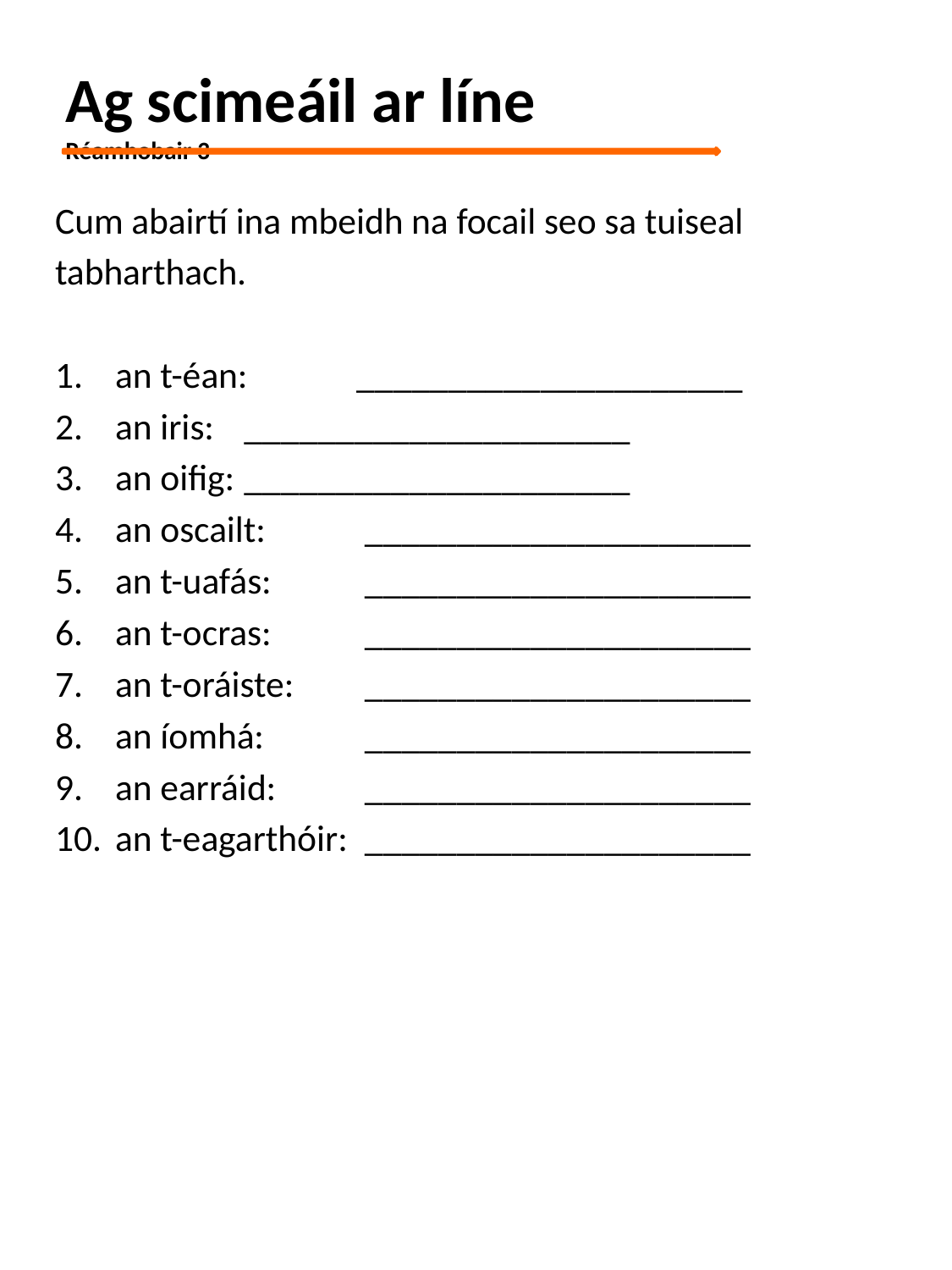

# Ag scimeáil ar líne	   	   Réamhobair 3

Cum abairtí ina mbeidh na focail seo sa tuiseal
tabharthach.

an t-éan:		_____________________
an iris:		 _____________________
an oifig:		 _____________________
an oscailt:		 _____________________
an t-uafás:		 _____________________
an t-ocras:		 _____________________
an t-oráiste:		 _____________________
an íomhá:		 _____________________
an earráid:		 _____________________
an t-eagarthóir:	 _____________________